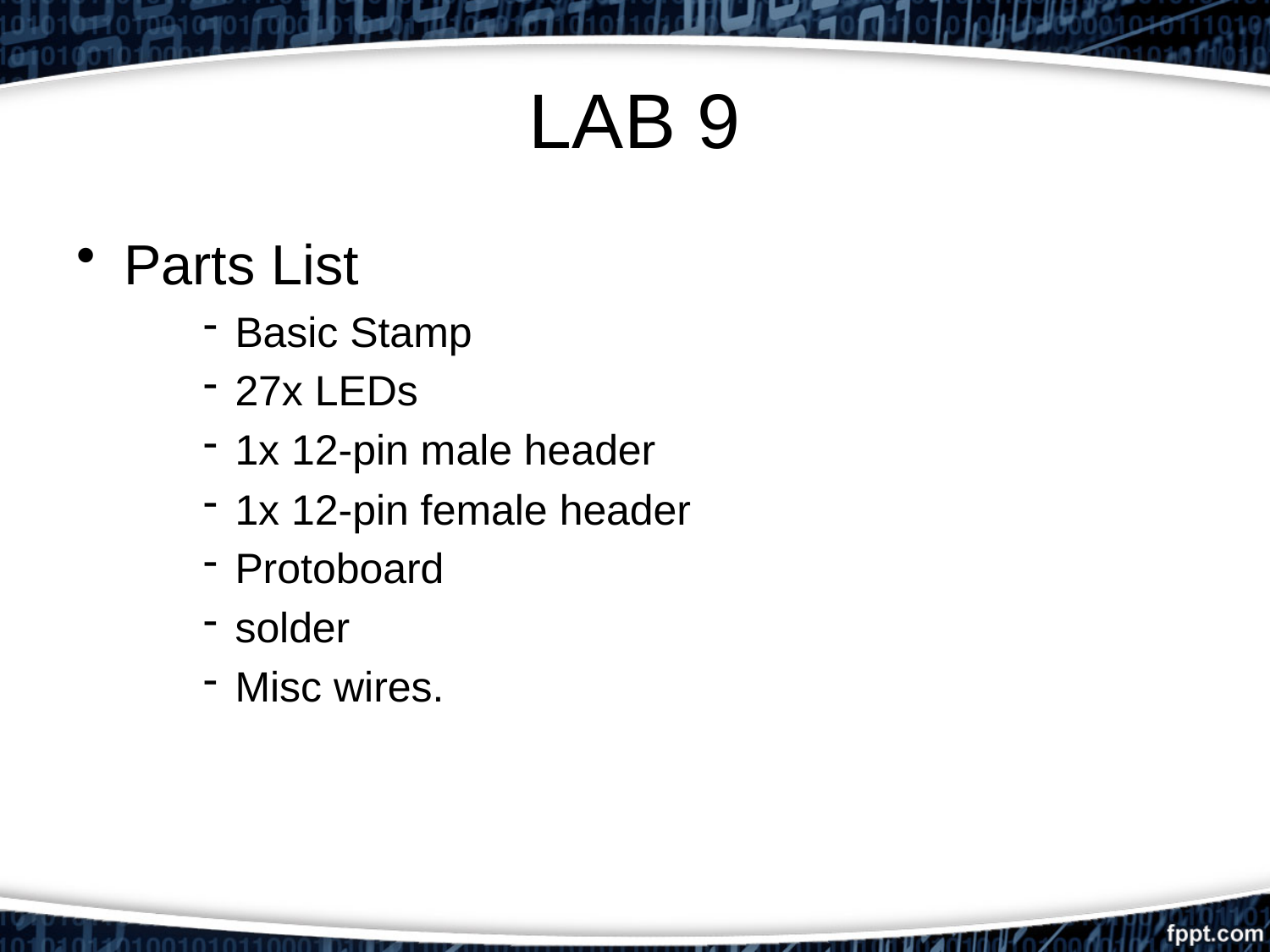

# LAB 9
Parts List
Basic Stamp
27x LEDs
1x 12-pin male header
1x 12-pin female header
Protoboard
solder
Misc wires.